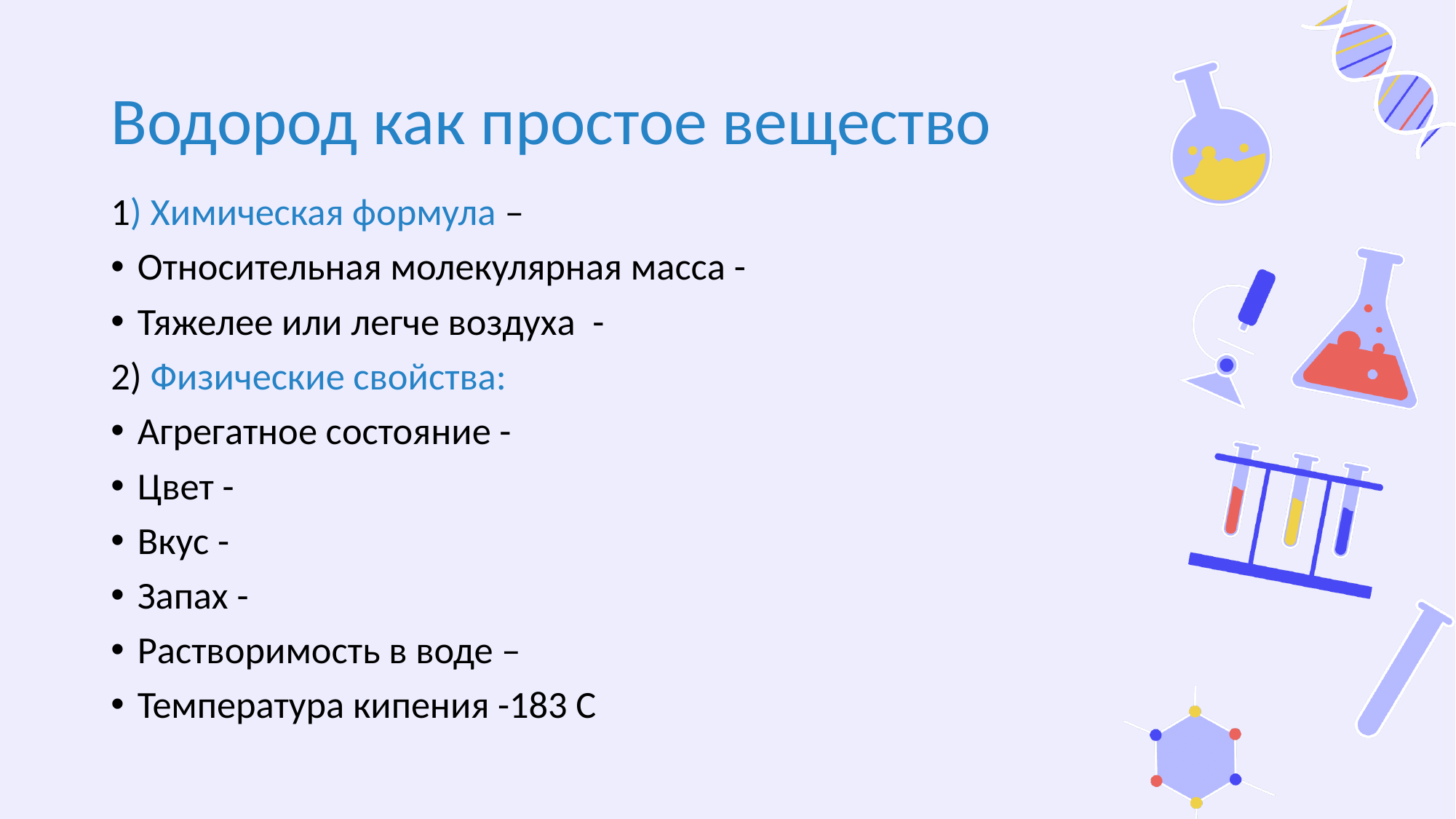

# Водород как простое вещество
1) Химическая формула –
Относительная молекулярная масса -
Тяжелее или легче воздуха  -
2) Физические свойства:
Агрегатное состояние -
Цвет -
Вкус -
Запах -
Растворимость в воде –
Температура кипения -183 С